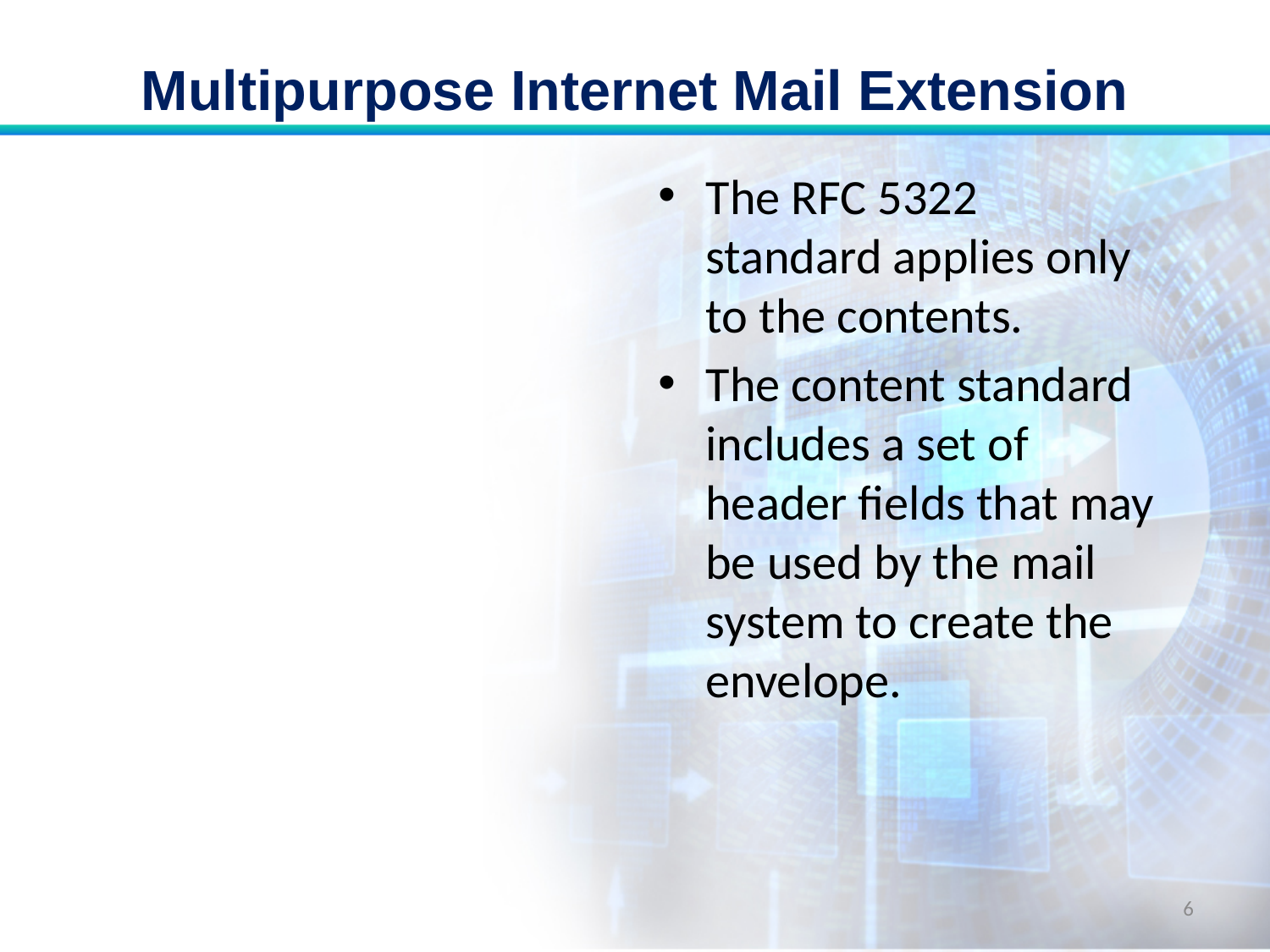

# Multipurpose Internet Mail Extension
The RFC 5322 standard applies only to the contents.
The content standard includes a set of header fields that may be used by the mail system to create the envelope.
6